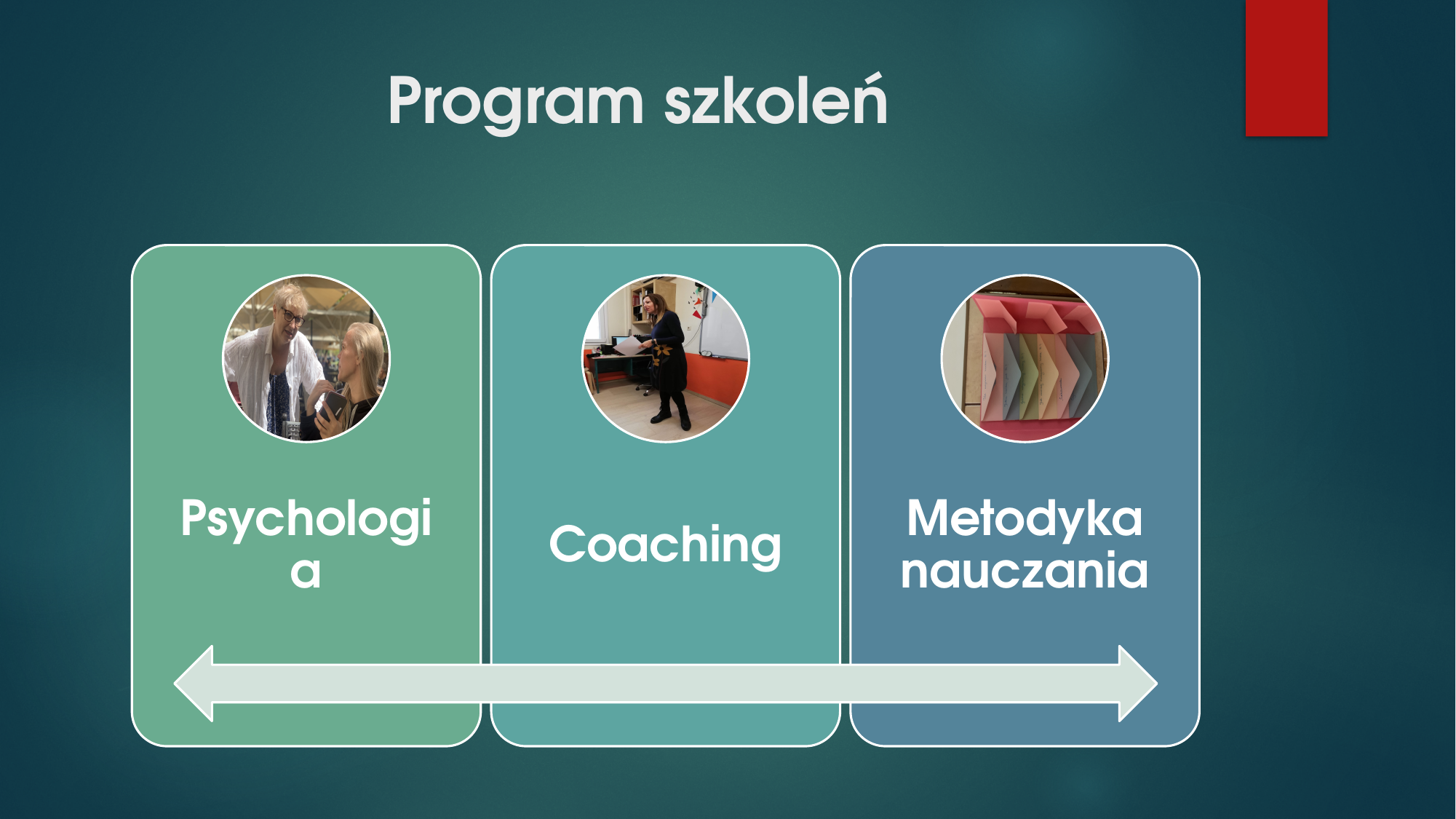

# Program szkoleń
Psychologia
Coaching
Metodyka nauczania